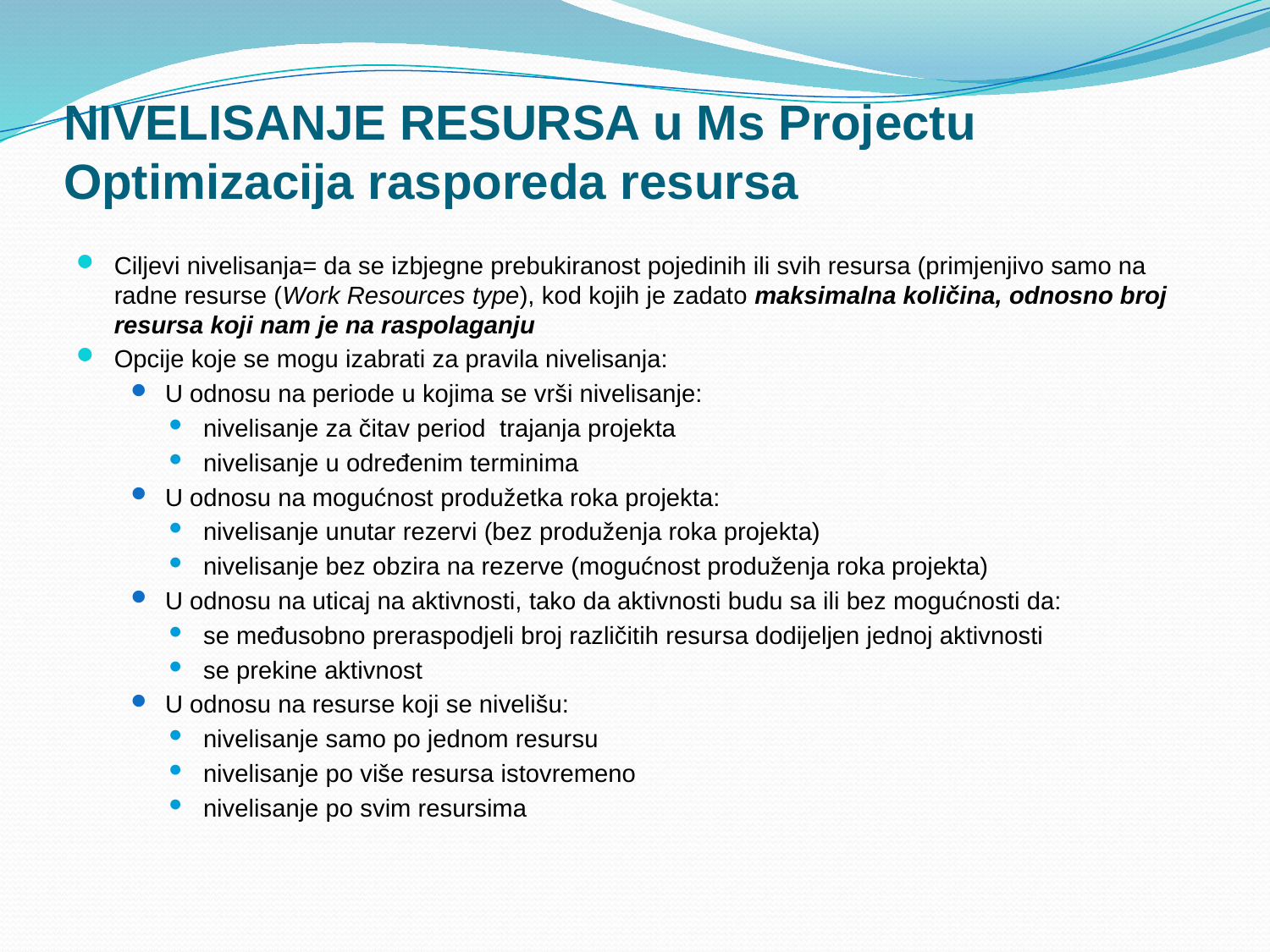

# NIVELISANJE RESURSA u Ms Projectu Optimizacija rasporeda resursa
Ciljevi nivelisanja= da se izbjegne prebukiranost pojedinih ili svih resursa (primjenjivo samo na radne resurse (Work Resources type), kod kojih je zadato maksimalna količina, odnosno broj resursa koji nam je na raspolaganju
Opcije koje se mogu izabrati za pravila nivelisanja:
U odnosu na periode u kojima se vrši nivelisanje:
nivelisanje za čitav period  trajanja projekta
nivelisanje u određenim terminima
U odnosu na mogućnost produžetka roka projekta:
nivelisanje unutar rezervi (bez produženja roka projekta)
nivelisanje bez obzira na rezerve (mogućnost produženja roka projekta)
U odnosu na uticaj na aktivnosti, tako da aktivnosti budu sa ili bez mogućnosti da:
se međusobno preraspodjeli broj različitih resursa dodijeljen jednoj aktivnosti
se prekine aktivnost
U odnosu na resurse koji se nivelišu:
nivelisanje samo po jednom resursu
nivelisanje po više resursa istovremeno
nivelisanje po svim resursima